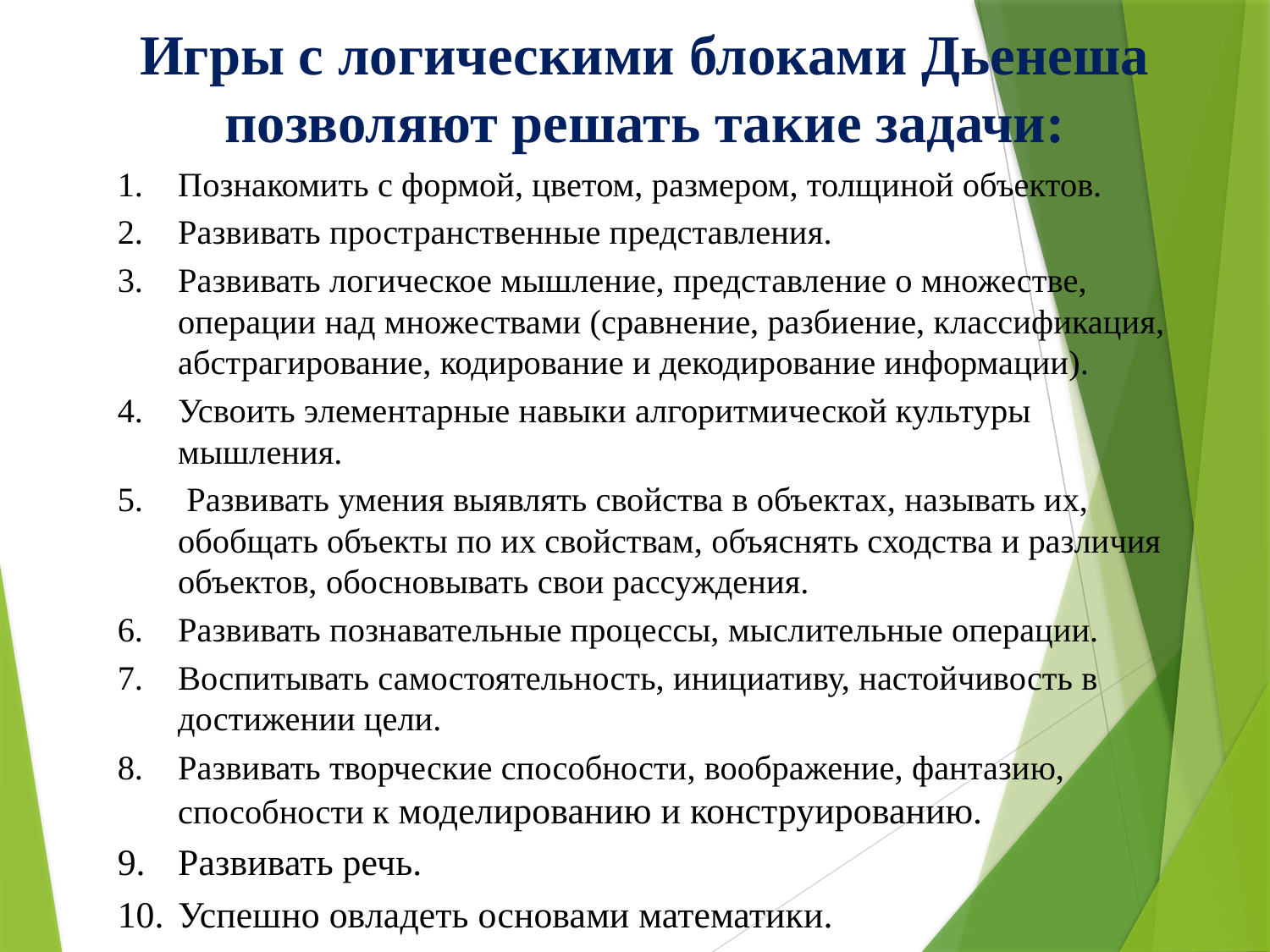

Игры с логическими блоками Дьенеша позволяют решать такие задачи:
Познакомить с формой, цветом, размером, толщиной объектов.
Развивать пространственные представления.
Развивать логическое мышление, представление о множестве,  операции над множествами (сравнение, разбиение, классификация, абстрагирование, кодирование и декодирование информации).
Усвоить элементарные навыки алгоритмической культуры мышления.
 Развивать умения выявлять свойства в объектах, называть их, обобщать объекты по их свойствам, объяснять сходства и различия объектов, обосновывать свои рассуждения.
Развивать познавательные процессы, мыслительные операции.
Воспитывать самостоятельность, инициативу, настойчивость в достижении цели.
Развивать творческие способности, воображение, фантазию, способности к моделированию и конструированию.
Развивать речь.
Успешно овладеть основами математики.